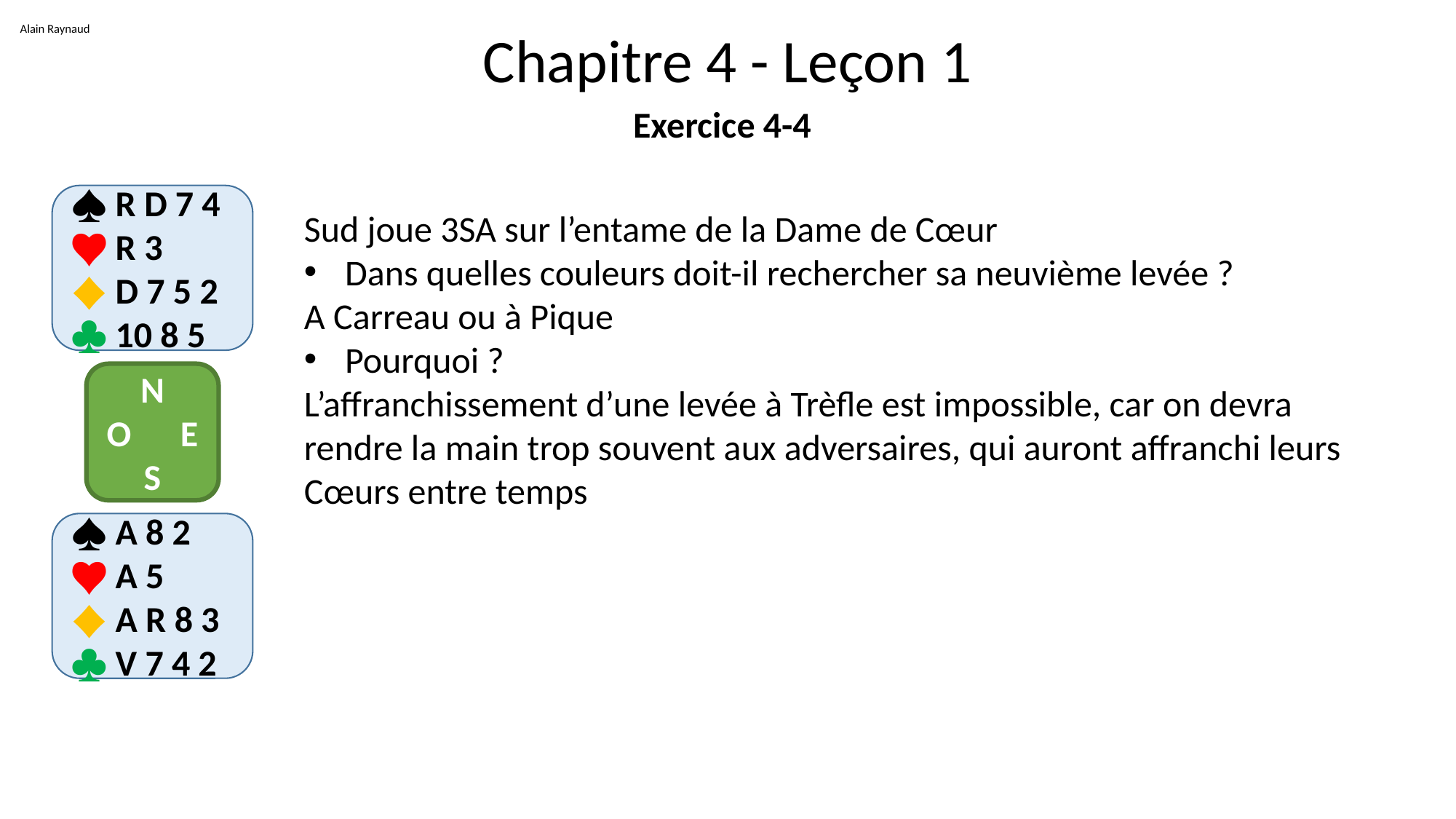

Alain Raynaud
# Chapitre 4 - Leçon 1
Exercice 4-4

♠ R D 7 4
♥ R 3
♦ D 7 5 2
♣ 10 8 5
N
O      E
S
♠ A 8 2
♥ A 5
♦ A R 8 3
♣ V 7 4 2
Sud joue 3SA sur l’entame de la Dame de Cœur
Dans quelles couleurs doit-il rechercher sa neuvième levée ?
A Carreau ou à Pique
Pourquoi ?
L’affranchissement d’une levée à Trèfle est impossible, car on devra rendre la main trop souvent aux adversaires, qui auront affranchi leurs Cœurs entre temps